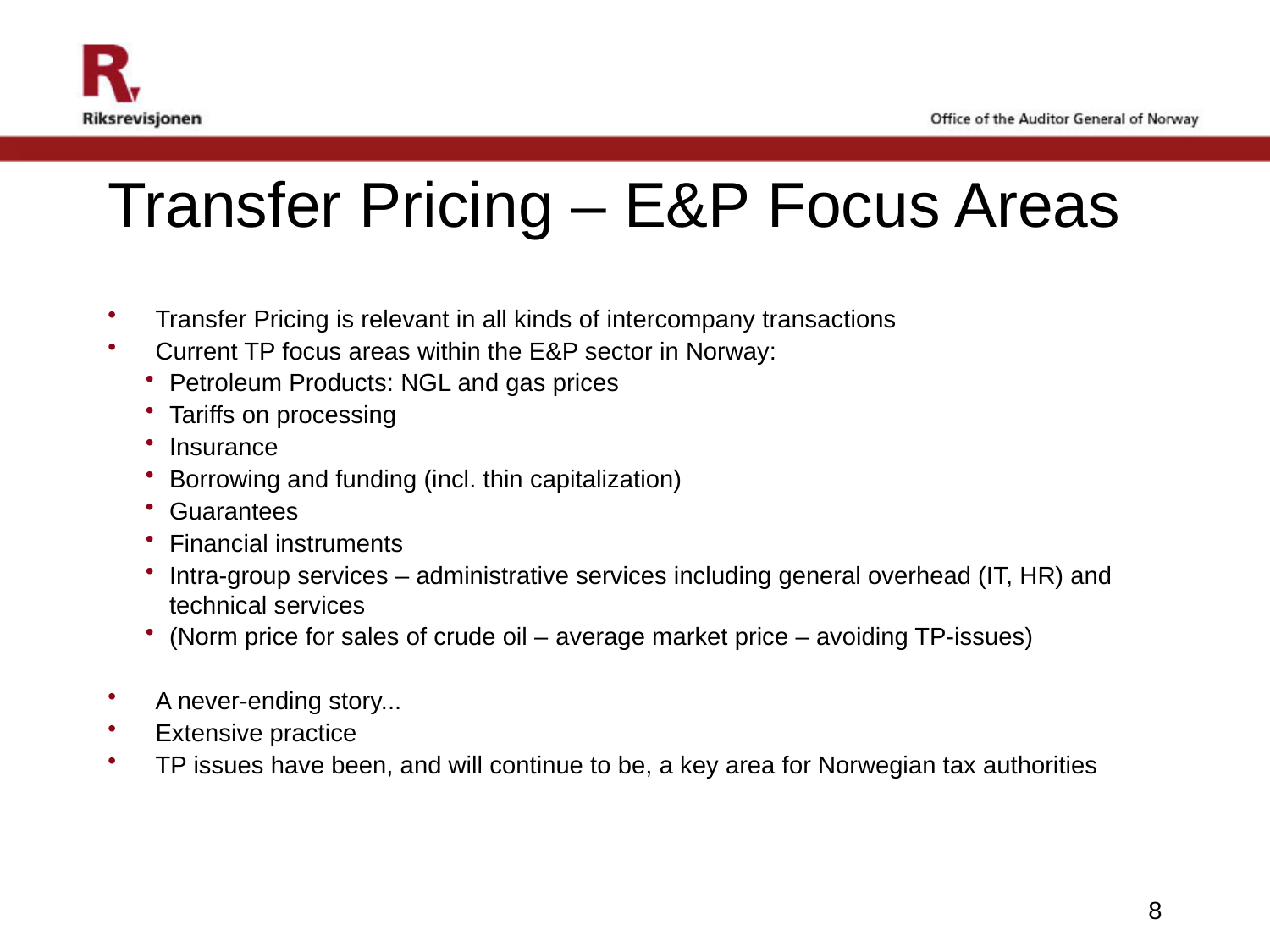

# Transfer Pricing – E&P Focus Areas
Transfer Pricing is relevant in all kinds of intercompany transactions
Current TP focus areas within the E&P sector in Norway:
Petroleum Products: NGL and gas prices
Tariffs on processing
Insurance
Borrowing and funding (incl. thin capitalization)
Guarantees
Financial instruments
Intra-group services – administrative services including general overhead (IT, HR) and technical services
(Norm price for sales of crude oil – average market price – avoiding TP-issues)

A never-ending story...
Extensive practice
TP issues have been, and will continue to be, a key area for Norwegian tax authorities
8